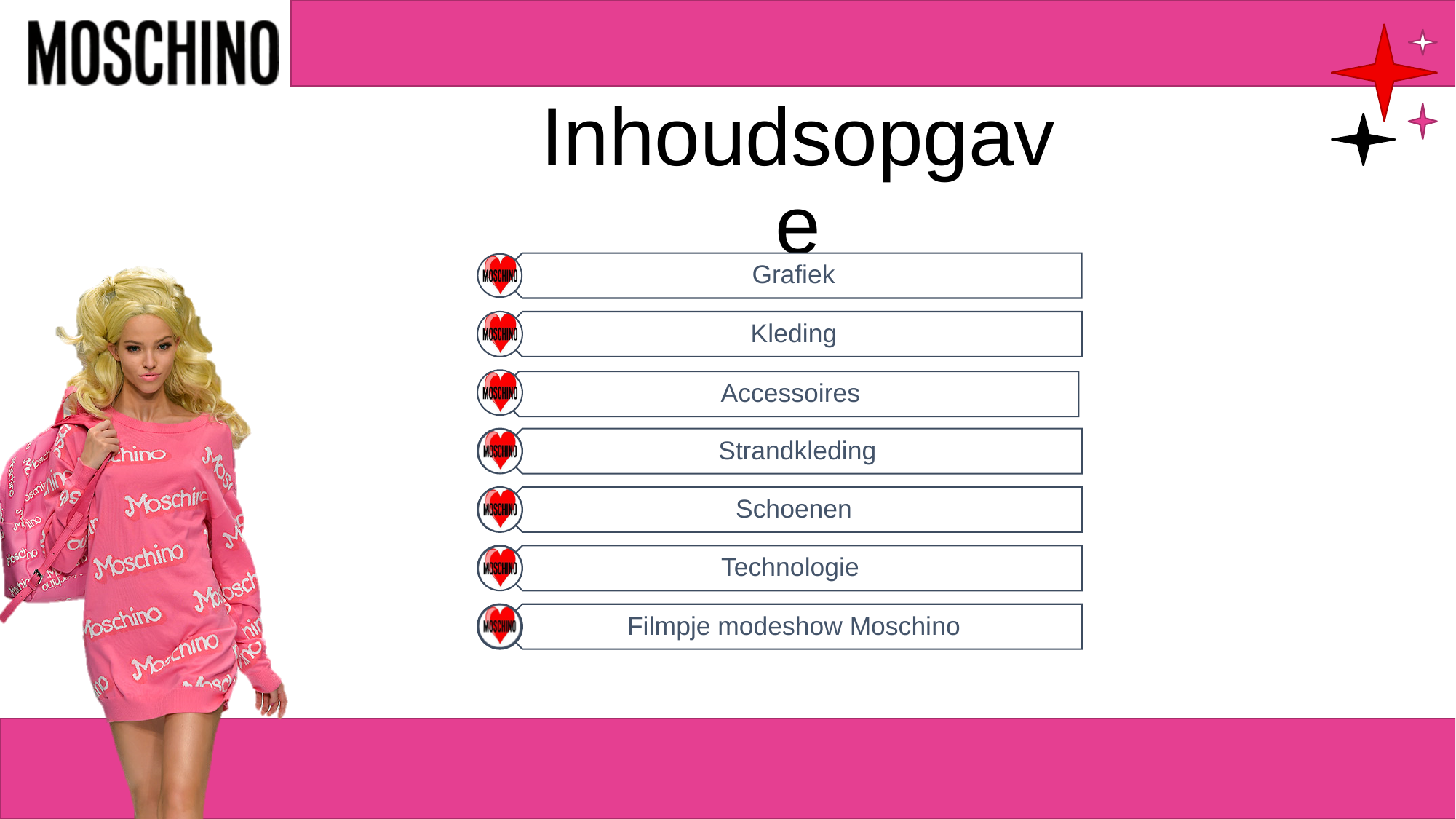

# Inhoudsopgave
Grafiek
Kleding
Accessoires
 Strandkleding
Schoenen
Technologie
Filmpje modeshow Moschino